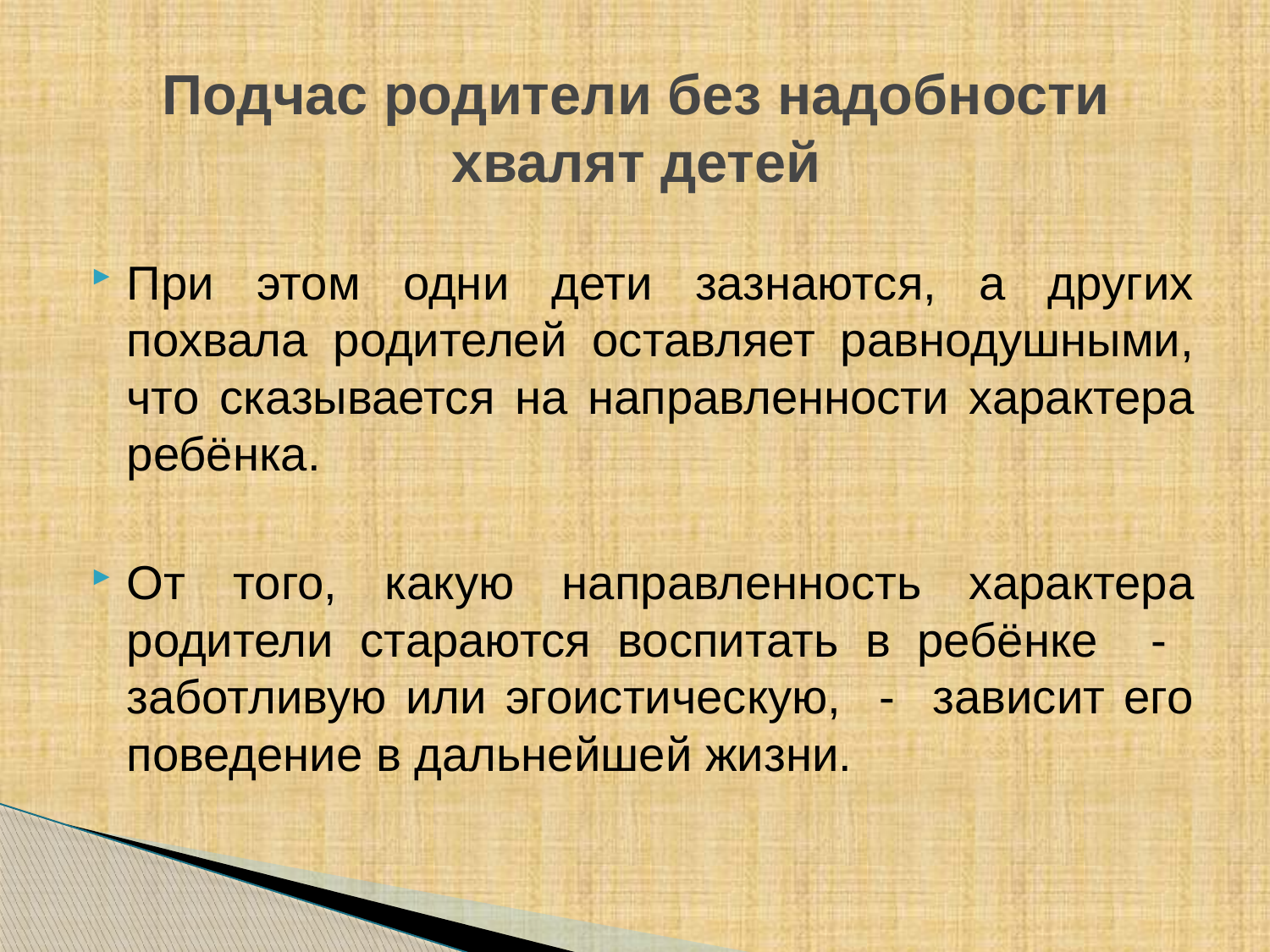

# Подчас родители без надобности хвалят детей
При этом одни дети зазнаются, а других похвала родителей оставляет равнодушными, что сказывается на направленности характера ребёнка.

От того, какую направленность характера родители стараются воспитать в ребёнке  -  заботливую или эгоистическую,  -  зависит его поведение в дальнейшей жизни.